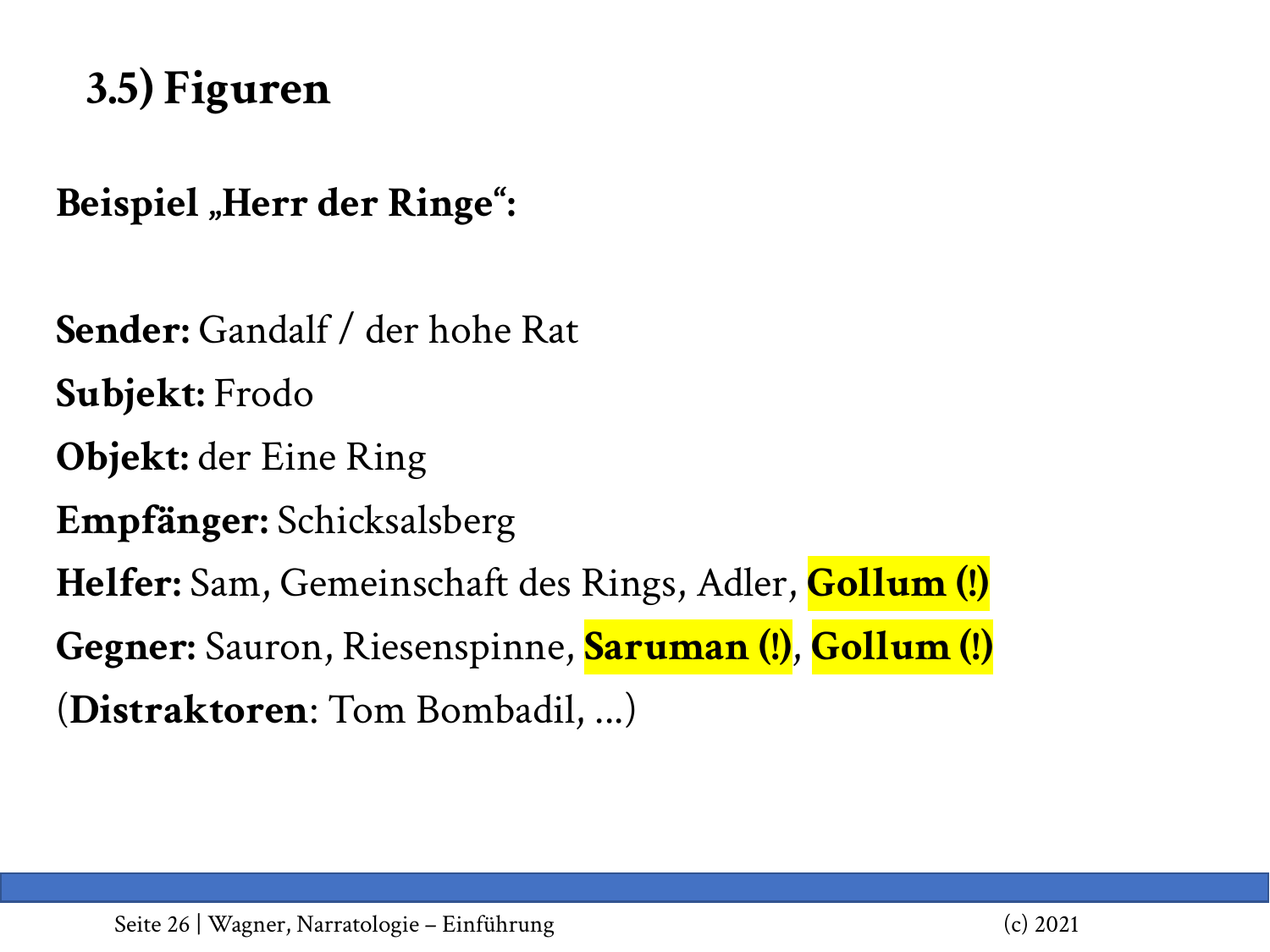

# 3.5) Figuren
Beispiel „Herr der Ringe“:

Sender: Gandalf / der hohe Rat
Subjekt: Frodo
Objekt: der Eine Ring
Empfänger: Schicksalsberg
Helfer: Sam, Gemeinschaft des Rings, Adler, Gollum (!)
Gegner: Sauron, Riesenspinne, Saruman (!), Gollum (!)
(Distraktoren: Tom Bombadil, ...)

Seite 26 | Wagner, Narratologie – Einführung		            		(c) 2021